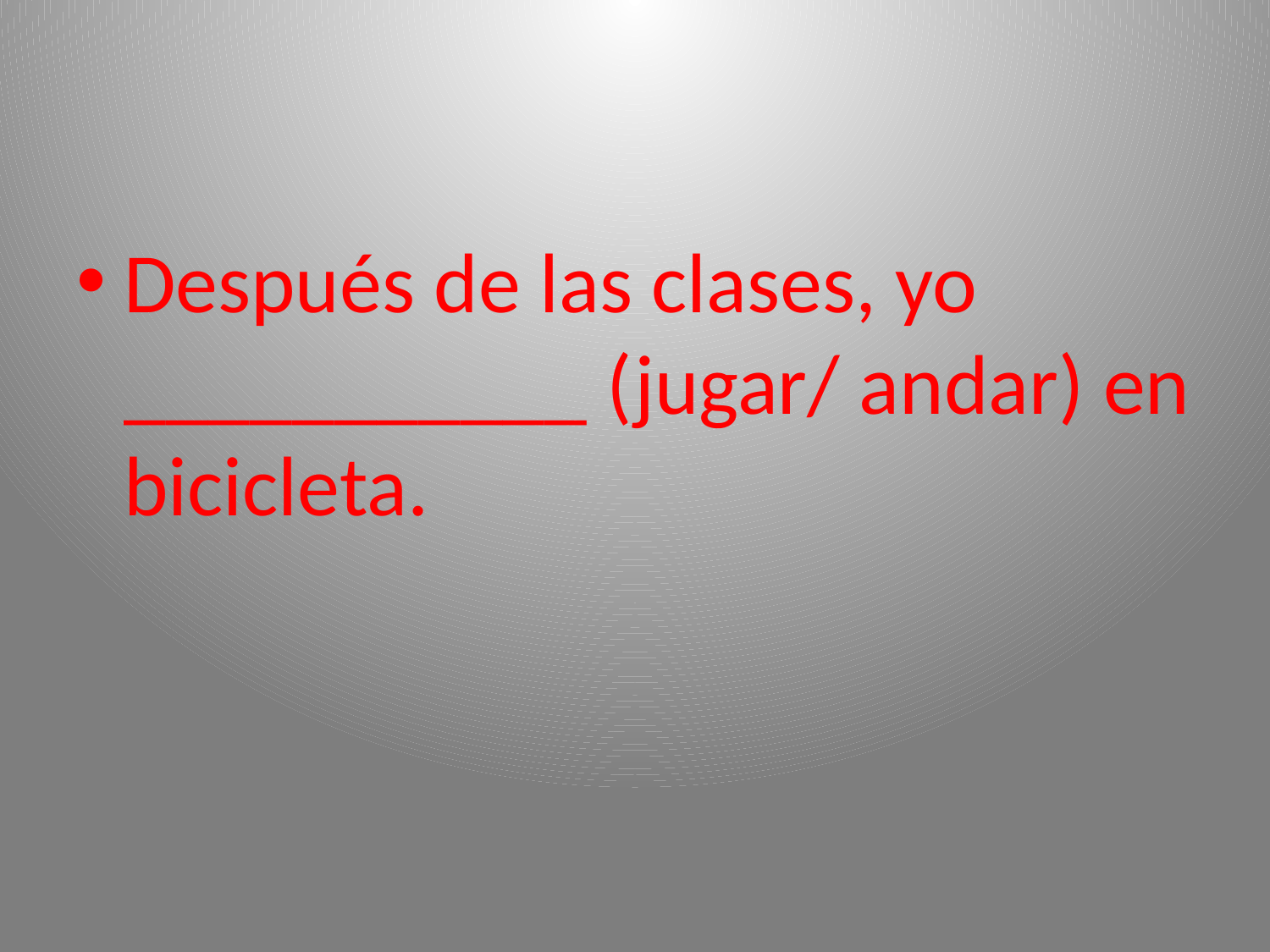

#
Después de las clases, yo ___________ (jugar/ andar) en bicicleta.